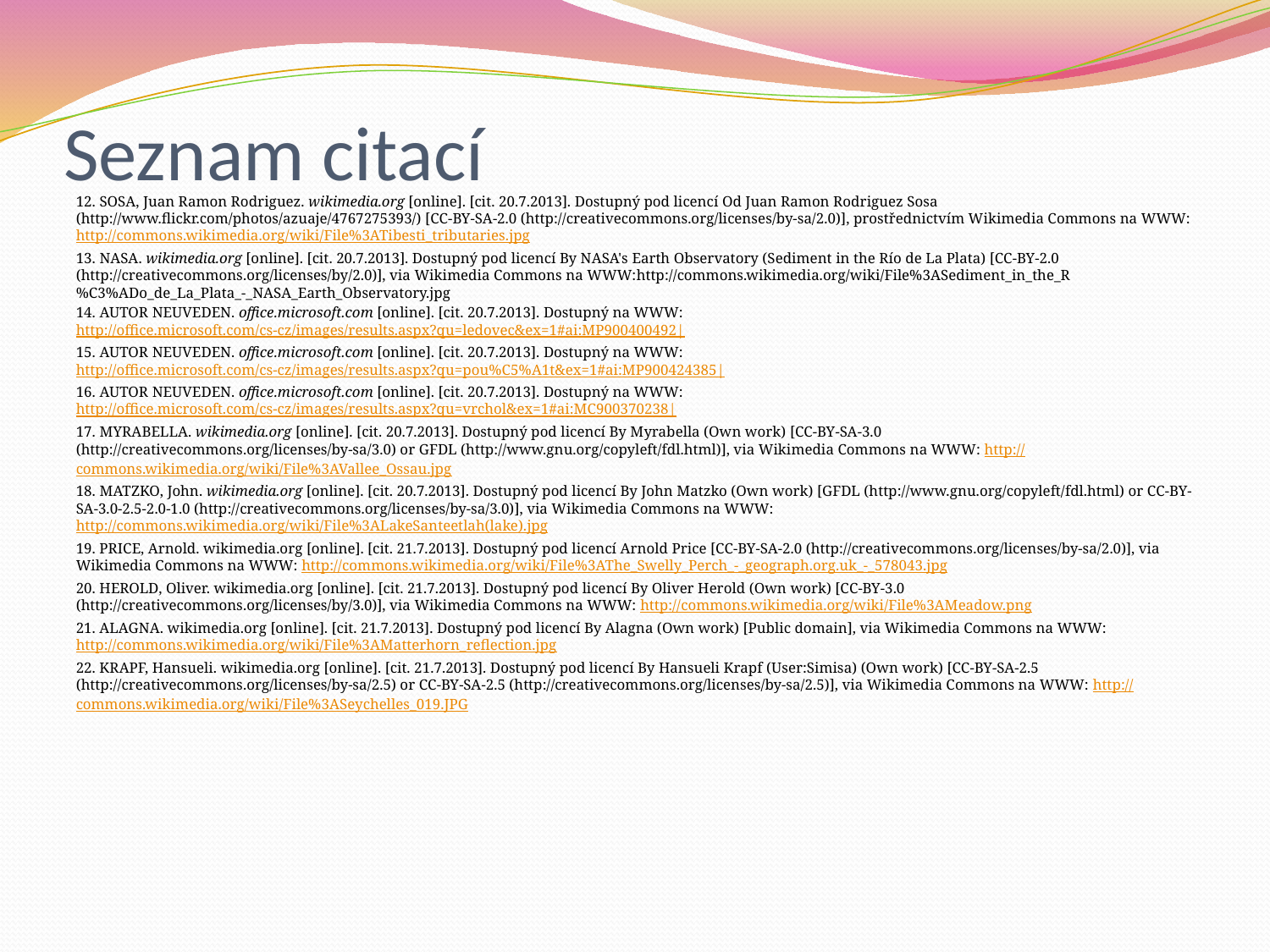

# Seznam citací
12. SOSA, Juan Ramon Rodriguez. wikimedia.org [online]. [cit. 20.7.2013]. Dostupný pod licencí Od Juan Ramon Rodriguez Sosa (http://www.flickr.com/photos/azuaje/4767275393/) [CC-BY-SA-2.0 (http://creativecommons.org/licenses/by-sa/2.0)], prostřednictvím Wikimedia Commons na WWW: http://commons.wikimedia.org/wiki/File%3ATibesti_tributaries.jpg
13. NASA. wikimedia.org [online]. [cit. 20.7.2013]. Dostupný pod licencí By NASA's Earth Observatory (Sediment in the Río de La Plata) [CC-BY-2.0 (http://creativecommons.org/licenses/by/2.0)], via Wikimedia Commons na WWW:http://commons.wikimedia.org/wiki/File%3ASediment_in_the_R%C3%ADo_de_La_Plata_-_NASA_Earth_Observatory.jpg
14. AUTOR NEUVEDEN. office.microsoft.com [online]. [cit. 20.7.2013]. Dostupný na WWW: http://office.microsoft.com/cs-cz/images/results.aspx?qu=ledovec&ex=1#ai:MP900400492|
15. AUTOR NEUVEDEN. office.microsoft.com [online]. [cit. 20.7.2013]. Dostupný na WWW: http://office.microsoft.com/cs-cz/images/results.aspx?qu=pou%C5%A1t&ex=1#ai:MP900424385|
16. AUTOR NEUVEDEN. office.microsoft.com [online]. [cit. 20.7.2013]. Dostupný na WWW: http://office.microsoft.com/cs-cz/images/results.aspx?qu=vrchol&ex=1#ai:MC900370238|
17. MYRABELLA. wikimedia.org [online]. [cit. 20.7.2013]. Dostupný pod licencí By Myrabella (Own work) [CC-BY-SA-3.0 (http://creativecommons.org/licenses/by-sa/3.0) or GFDL (http://www.gnu.org/copyleft/fdl.html)], via Wikimedia Commons na WWW: http://commons.wikimedia.org/wiki/File%3AVallee_Ossau.jpg
18. MATZKO, John. wikimedia.org [online]. [cit. 20.7.2013]. Dostupný pod licencí By John Matzko (Own work) [GFDL (http://www.gnu.org/copyleft/fdl.html) or CC-BY-SA-3.0-2.5-2.0-1.0 (http://creativecommons.org/licenses/by-sa/3.0)], via Wikimedia Commons na WWW: http://commons.wikimedia.org/wiki/File%3ALakeSanteetlah(lake).jpg
19. PRICE, Arnold. wikimedia.org [online]. [cit. 21.7.2013]. Dostupný pod licencí Arnold Price [CC-BY-SA-2.0 (http://creativecommons.org/licenses/by-sa/2.0)], via Wikimedia Commons na WWW: http://commons.wikimedia.org/wiki/File%3AThe_Swelly_Perch_-_geograph.org.uk_-_578043.jpg
20. HEROLD, Oliver. wikimedia.org [online]. [cit. 21.7.2013]. Dostupný pod licencí By Oliver Herold (Own work) [CC-BY-3.0 (http://creativecommons.org/licenses/by/3.0)], via Wikimedia Commons na WWW: http://commons.wikimedia.org/wiki/File%3AMeadow.png
21. ALAGNA. wikimedia.org [online]. [cit. 21.7.2013]. Dostupný pod licencí By Alagna (Own work) [Public domain], via Wikimedia Commons na WWW: http://commons.wikimedia.org/wiki/File%3AMatterhorn_reflection.jpg
22. KRAPF, Hansueli. wikimedia.org [online]. [cit. 21.7.2013]. Dostupný pod licencí By Hansueli Krapf (User:Simisa) (Own work) [CC-BY-SA-2.5 (http://creativecommons.org/licenses/by-sa/2.5) or CC-BY-SA-2.5 (http://creativecommons.org/licenses/by-sa/2.5)], via Wikimedia Commons na WWW: http://commons.wikimedia.org/wiki/File%3ASeychelles_019.JPG